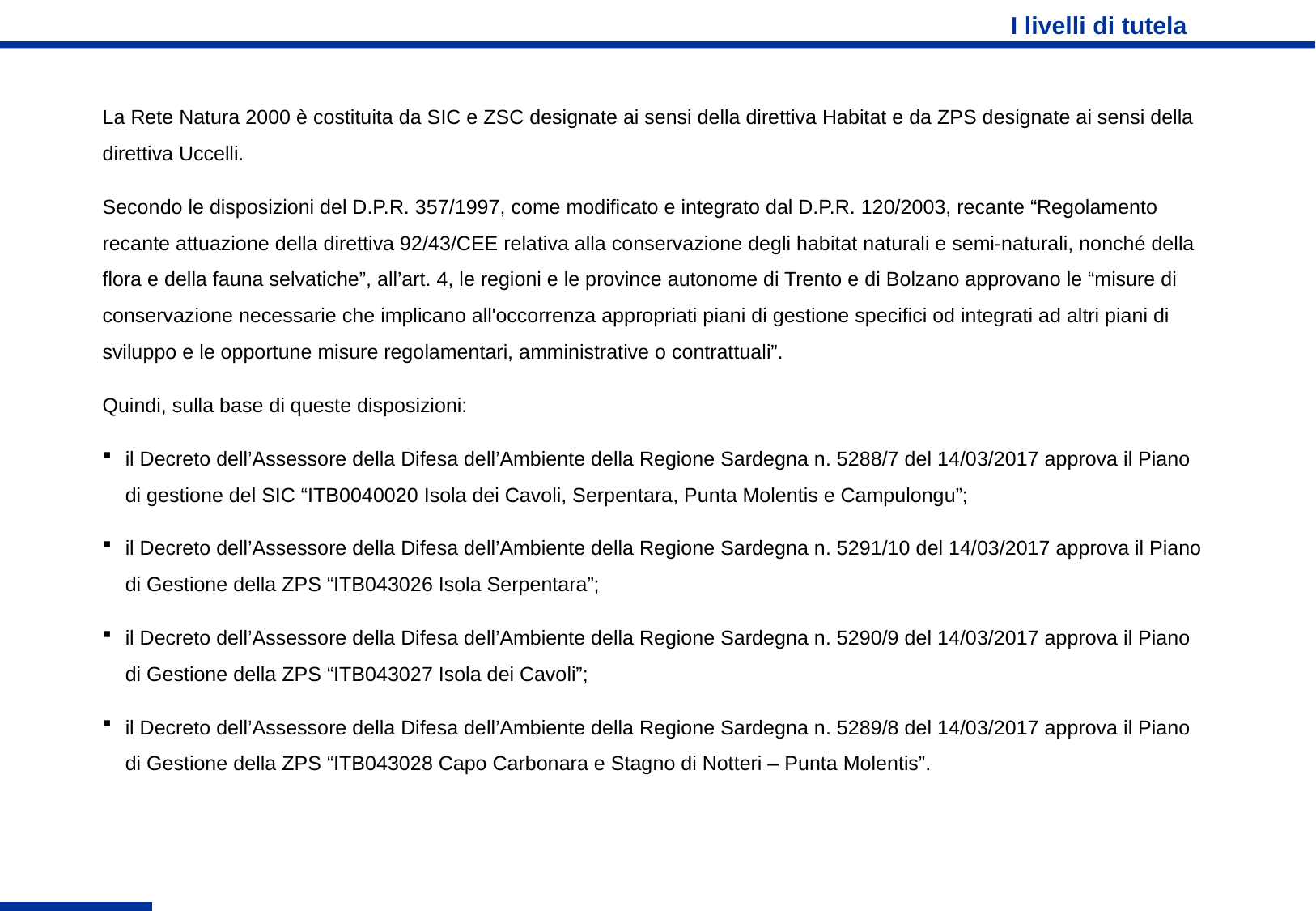

# I livelli di tutela
La Rete Natura 2000 è costituita da SIC e ZSC designate ai sensi della direttiva Habitat e da ZPS designate ai sensi della direttiva Uccelli.
Secondo le disposizioni del D.P.R. 357/1997, come modificato e integrato dal D.P.R. 120/2003, recante “Regolamento recante attuazione della direttiva 92/43/CEE relativa alla conservazione degli habitat naturali e semi-naturali, nonché della flora e della fauna selvatiche”, all’art. 4, le regioni e le province autonome di Trento e di Bolzano approvano le “misure di conservazione necessarie che implicano all'occorrenza appropriati piani di gestione specifici od integrati ad altri piani di sviluppo e le opportune misure regolamentari, amministrative o contrattuali”.
Quindi, sulla base di queste disposizioni:
il Decreto dell’Assessore della Difesa dell’Ambiente della Regione Sardegna n. 5288/7 del 14/03/2017 approva il Piano di gestione del SIC “ITB0040020 Isola dei Cavoli, Serpentara, Punta Molentis e Campulongu”;
il Decreto dell’Assessore della Difesa dell’Ambiente della Regione Sardegna n. 5291/10 del 14/03/2017 approva il Piano di Gestione della ZPS “ITB043026 Isola Serpentara”;
il Decreto dell’Assessore della Difesa dell’Ambiente della Regione Sardegna n. 5290/9 del 14/03/2017 approva il Piano di Gestione della ZPS “ITB043027 Isola dei Cavoli”;
il Decreto dell’Assessore della Difesa dell’Ambiente della Regione Sardegna n. 5289/8 del 14/03/2017 approva il Piano di Gestione della ZPS “ITB043028 Capo Carbonara e Stagno di Notteri – Punta Molentis”.